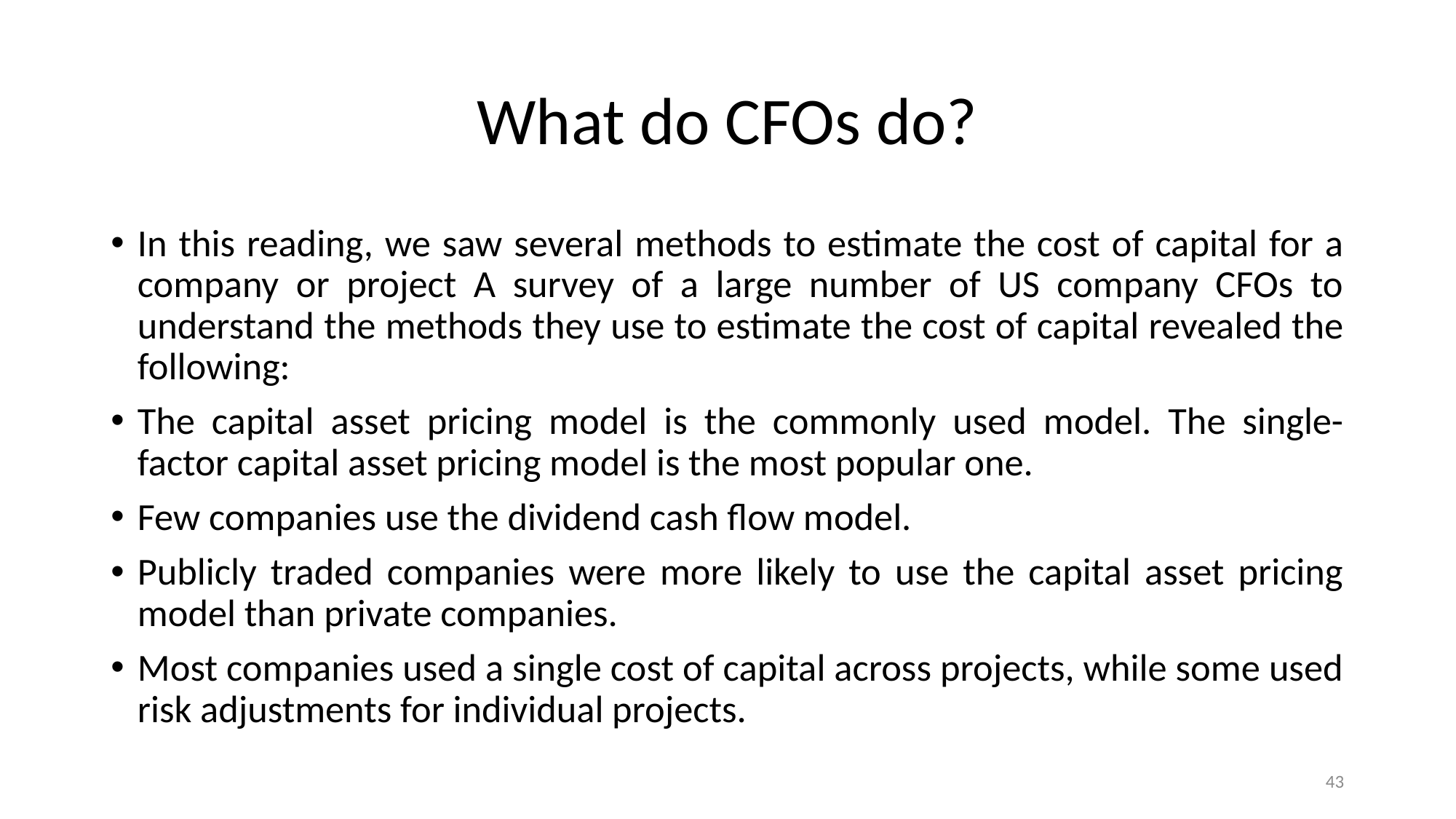

# What do CFOs do?
In this reading, we saw several methods to estimate the cost of capital for a company or project A survey of a large number of US company CFOs to understand the methods they use to estimate the cost of capital revealed the following:
The capital asset pricing model is the commonly used model. The single-factor capital asset pricing model is the most popular one.
Few companies use the dividend cash flow model.
Publicly traded companies were more likely to use the capital asset pricing model than private companies.
Most companies used a single cost of capital across projects, while some used risk adjustments for individual projects.
43